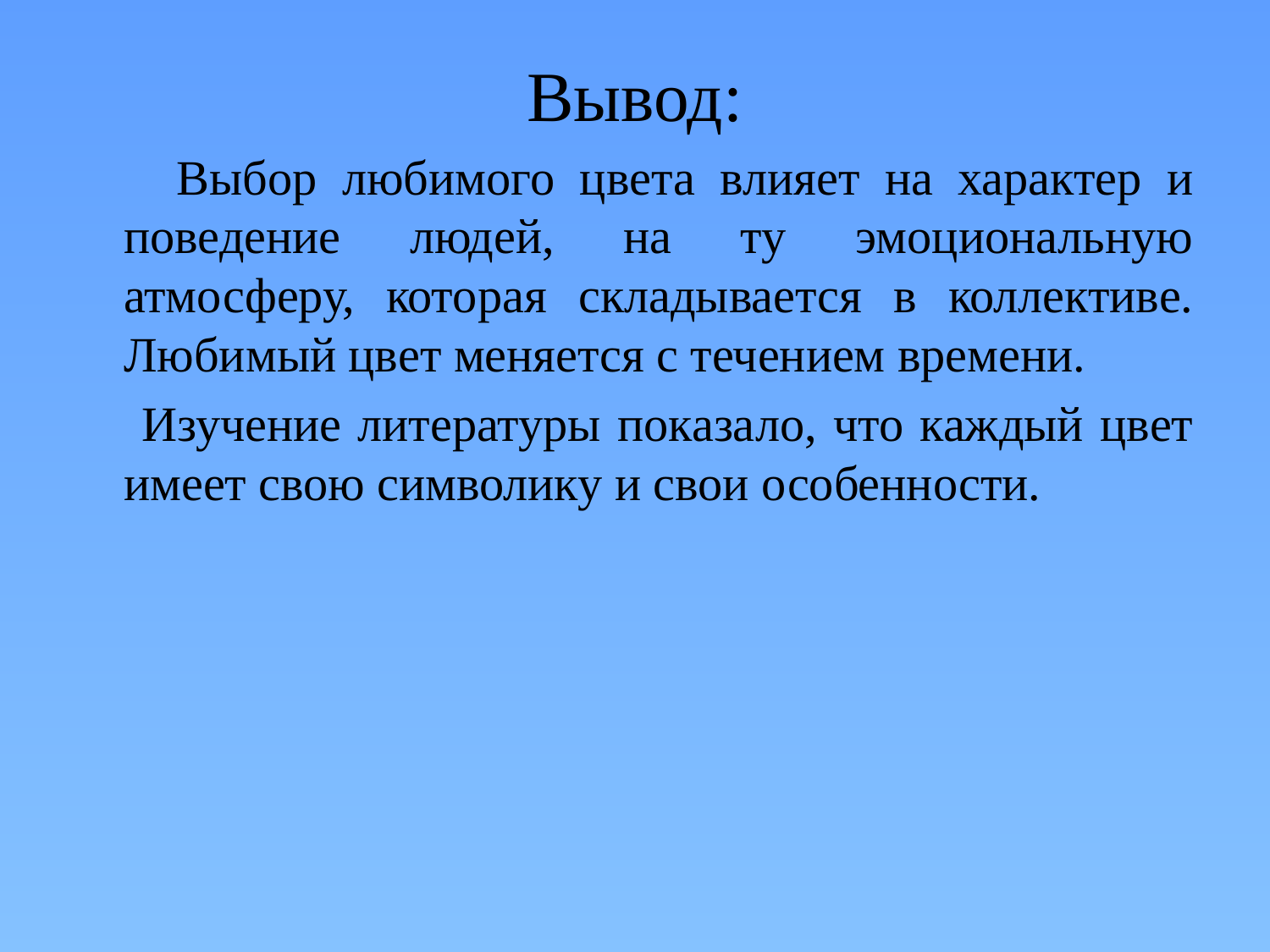

# Вывод:
    Выбор любимого цвета влияет на характер и поведение людей, на ту эмоциональную атмосферу, которая складывается в коллективе. Любимый цвет меняется с течением времени.
    Изучение литературы показало, что каждый цвет имеет свою символику и свои особенности.